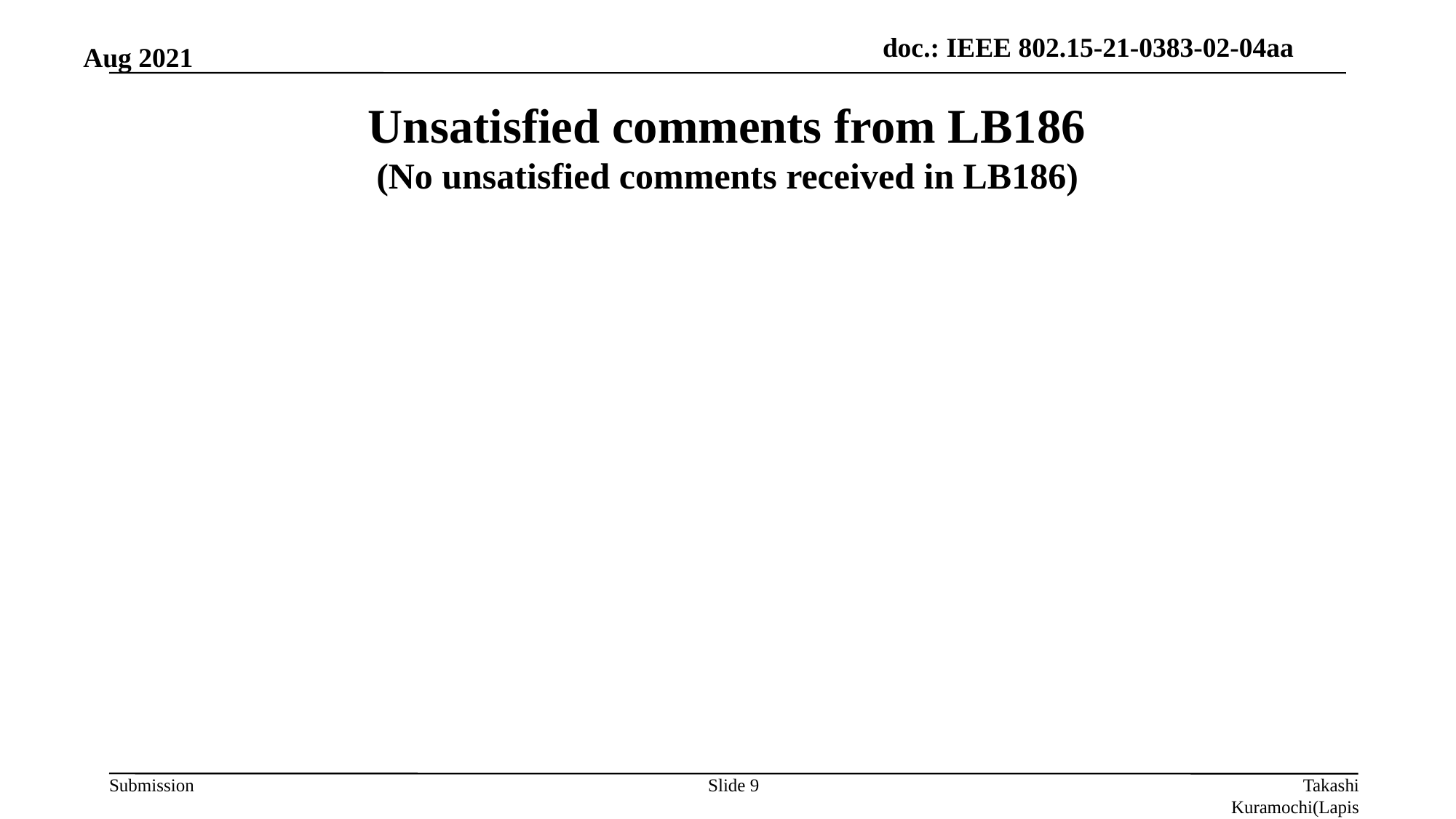

Aug 2021
# Unsatisfied comments from LB186 (No unsatisfied comments received in LB186)
Slide 9
Takashi Kuramochi(Lapis Technology)